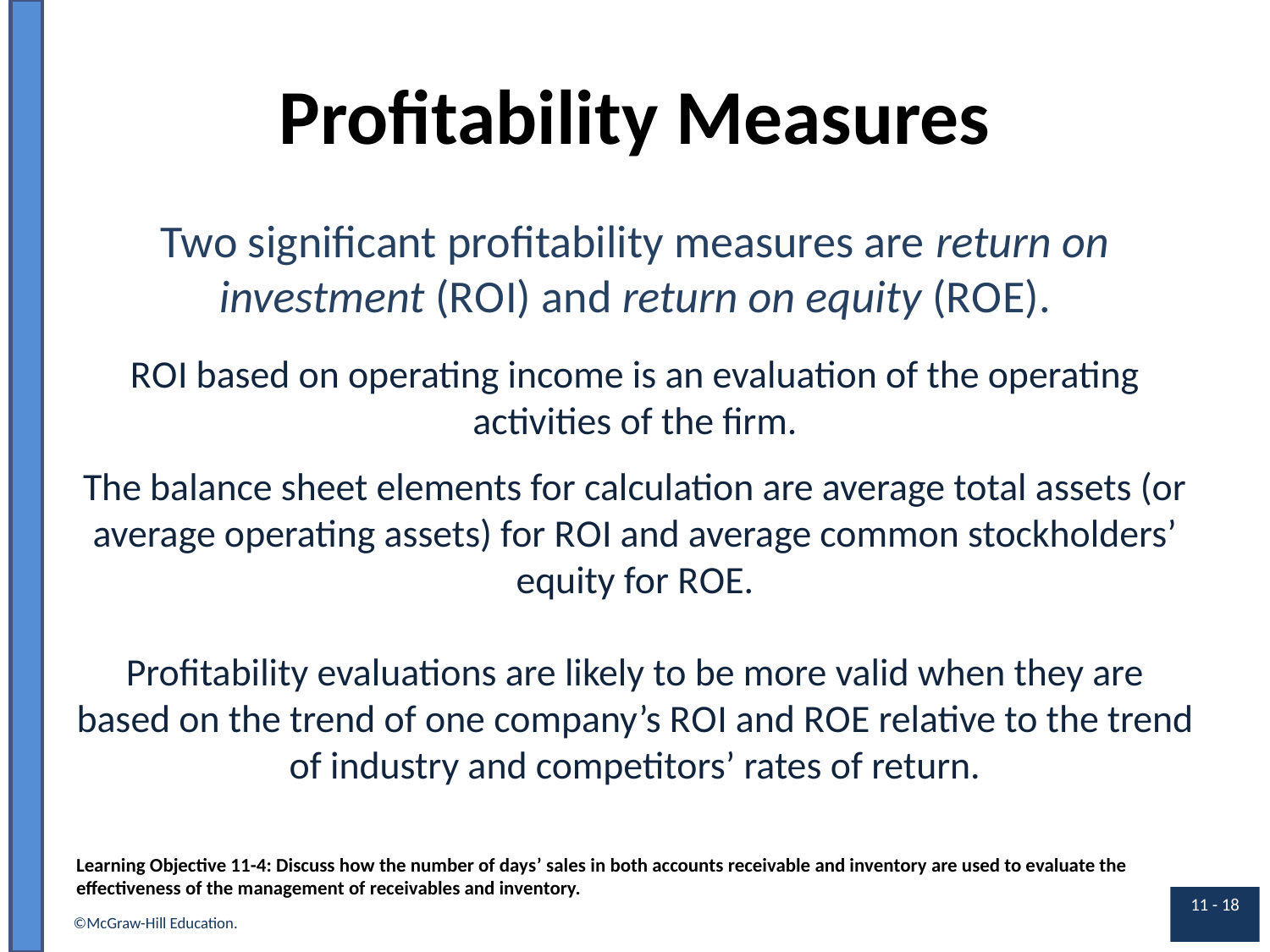

# Profitability Measures
Two significant profitability measures are return on investment (R O I) and return on equity (R O E).
R O I based on operating income is an evaluation of the operating activities of the firm.
The balance sheet elements for calculation are average total assets (or average operating assets) for R O I and average common stockholders’ equity for R O E.
Profitability evaluations are likely to be more valid when they are based on the trend of one company’s R O I and R O E relative to the trend of industry and competitors’ rates of return.
Learning Objective 11-4: Discuss how the number of days’ sales in both accounts receivable and inventory are used to evaluate the effectiveness of the management of receivables and inventory.